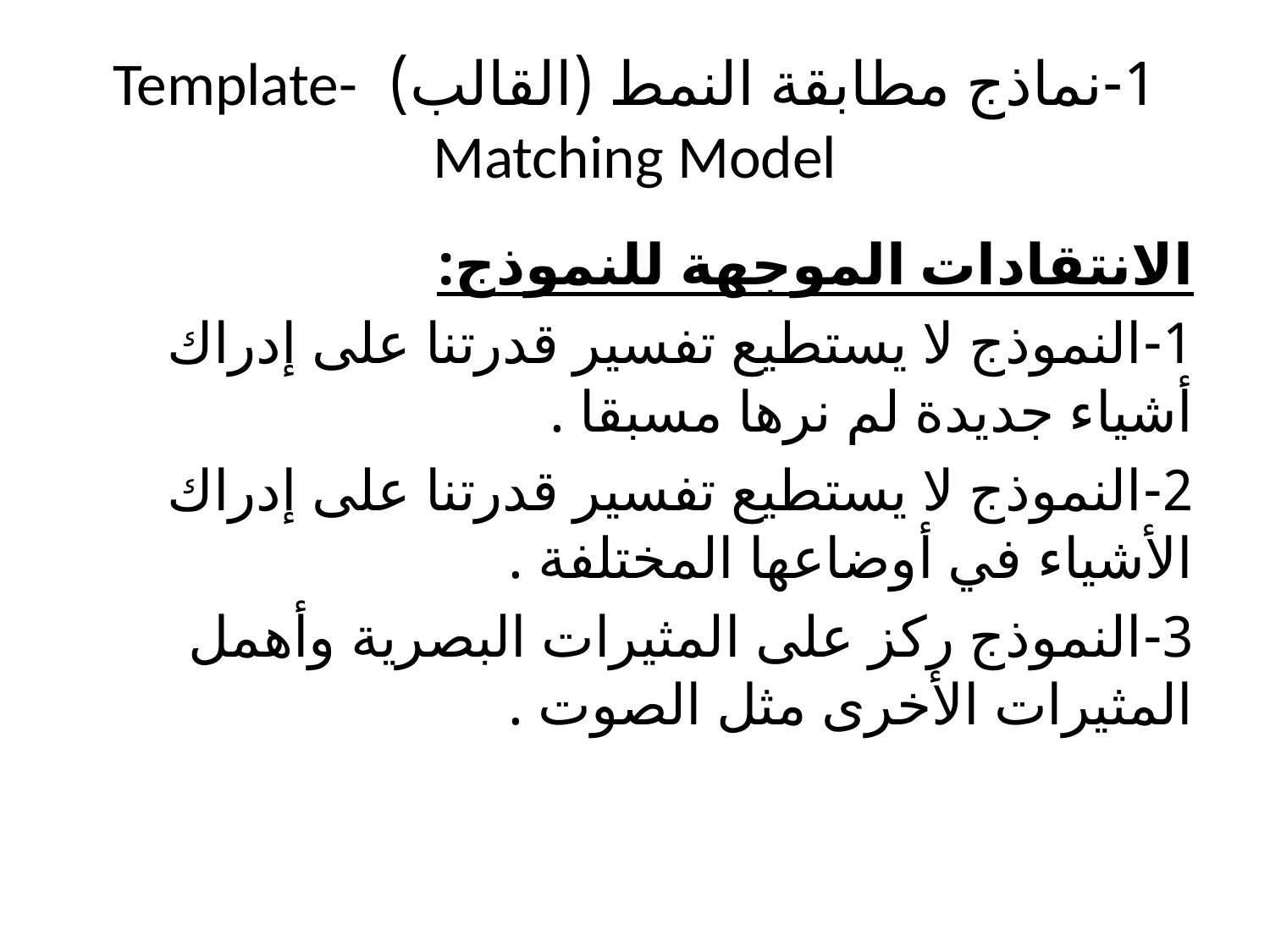

# 1-نماذج مطابقة النمط (القالب)  Template-Matching Model
الانتقادات الموجهة للنموذج:
1-النموذج لا يستطيع تفسير قدرتنا على إدراك أشياء جديدة لم نرها مسبقا .
2-النموذج لا يستطيع تفسير قدرتنا على إدراك الأشياء في أوضاعها المختلفة .
3-النموذج ركز على المثيرات البصرية وأهمل المثيرات الأخرى مثل الصوت .